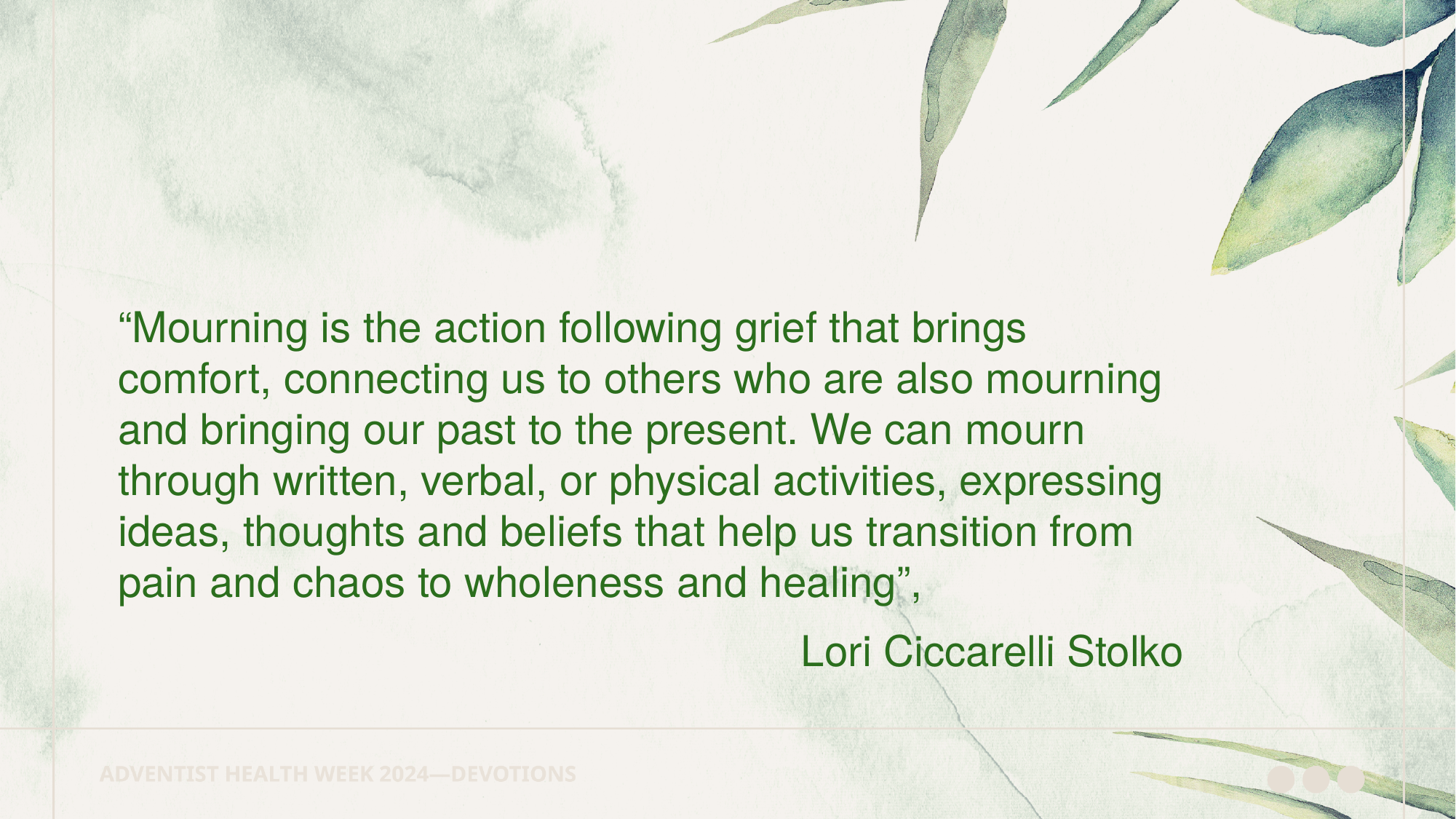

“Mourning is the action following grief that brings comfort, connecting us to others who are also mourning and bringing our past to the present. We can mourn through written, verbal, or physical activities, expressing ideas, thoughts and beliefs that help us transition from pain and chaos to wholeness and healing”,
Lori Ciccarelli Stolko